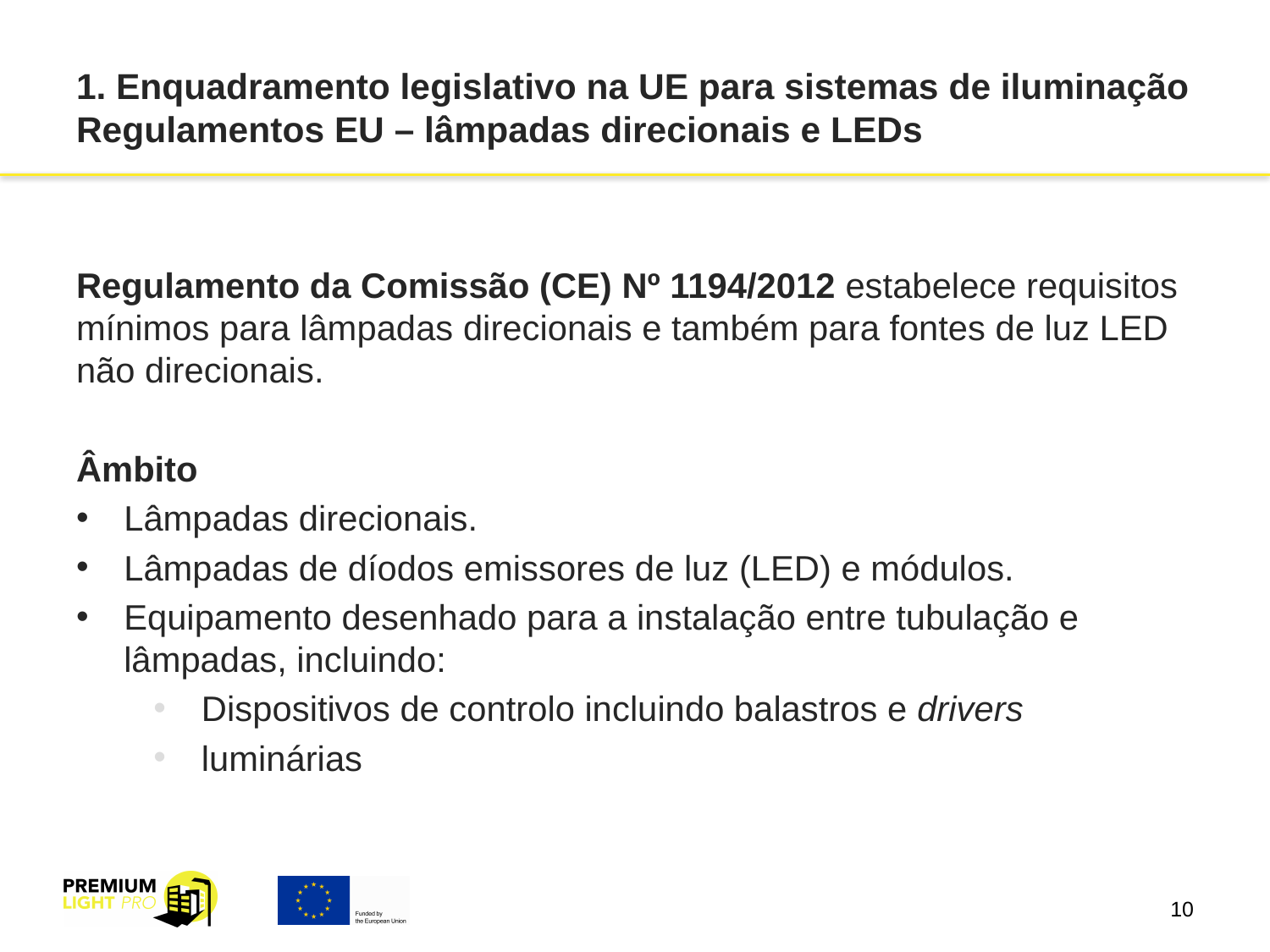

# 1. Enquadramento legislativo na UE para sistemas de iluminação Regulamentos EU – lâmpadas direcionais e LEDs

Regulamento da Comissão (CE) Nº 1194/2012 estabelece requisitos mínimos para lâmpadas direcionais e também para fontes de luz LED não direcionais.

Âmbito
Lâmpadas direcionais.
Lâmpadas de díodos emissores de luz (LED) e módulos.
Equipamento desenhado para a instalação entre tubulação e lâmpadas, incluindo:
Dispositivos de controlo incluindo balastros e drivers
luminárias